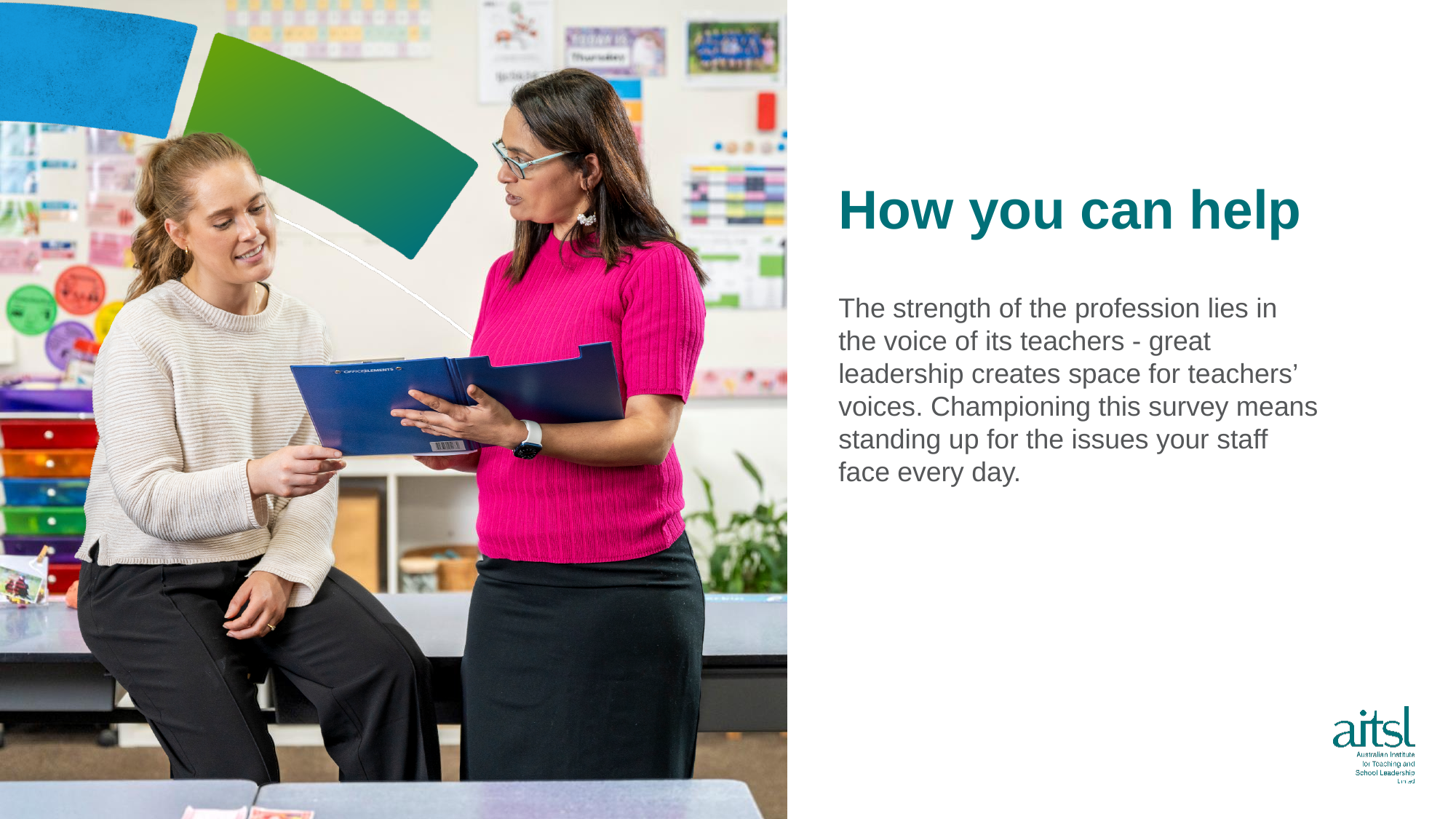

How you can help
The strength of the profession lies in the voice of its teachers - great leadership creates space for teachers’ voices. Championing this survey means standing up for the issues your staff face every day.